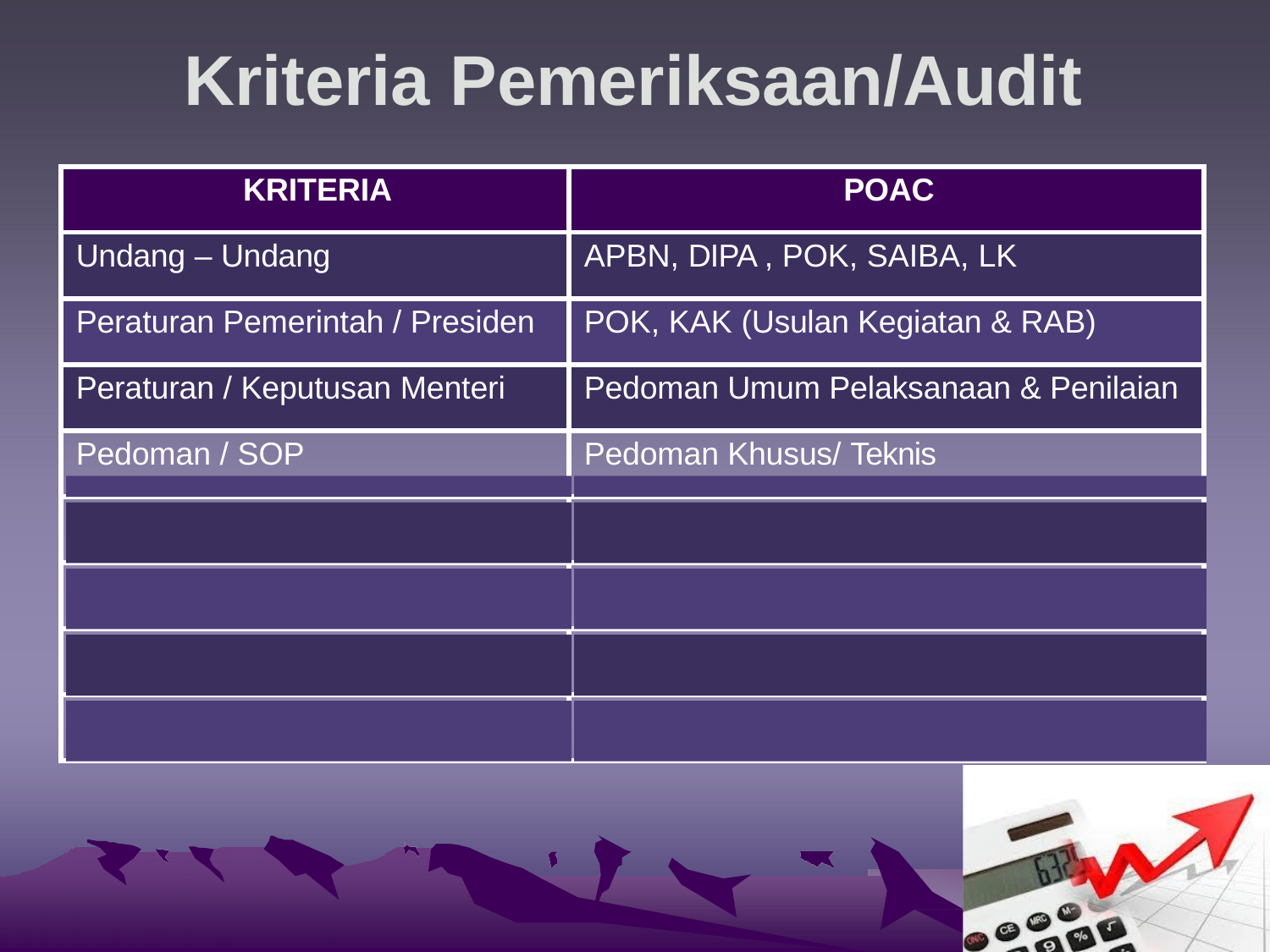

# Kriteria Pemeriksaan/Audit
| KRITERIA | POAC |
| --- | --- |
| Undang – Undang | APBN, DIPA , POK, SAIBA, LK |
| Peraturan Pemerintah / Presiden | POK, KAK (Usulan Kegiatan & RAB) |
| Peraturan / Keputusan Menteri | Pedoman Umum Pelaksanaan & Penilaian |
| Pedoman / SOP | Pedoman Khusus/ Teknis |
|  | Pelaksanaan & Penilaian Hasil Kegiatan |
|  | Pembayaran Honor / Biaya |
|  | Pelaporan (BA, Lap Reviewer, SPM/SP2D) |
|  | Pencatatan (SAIBA, SIMAK & LK) |

99